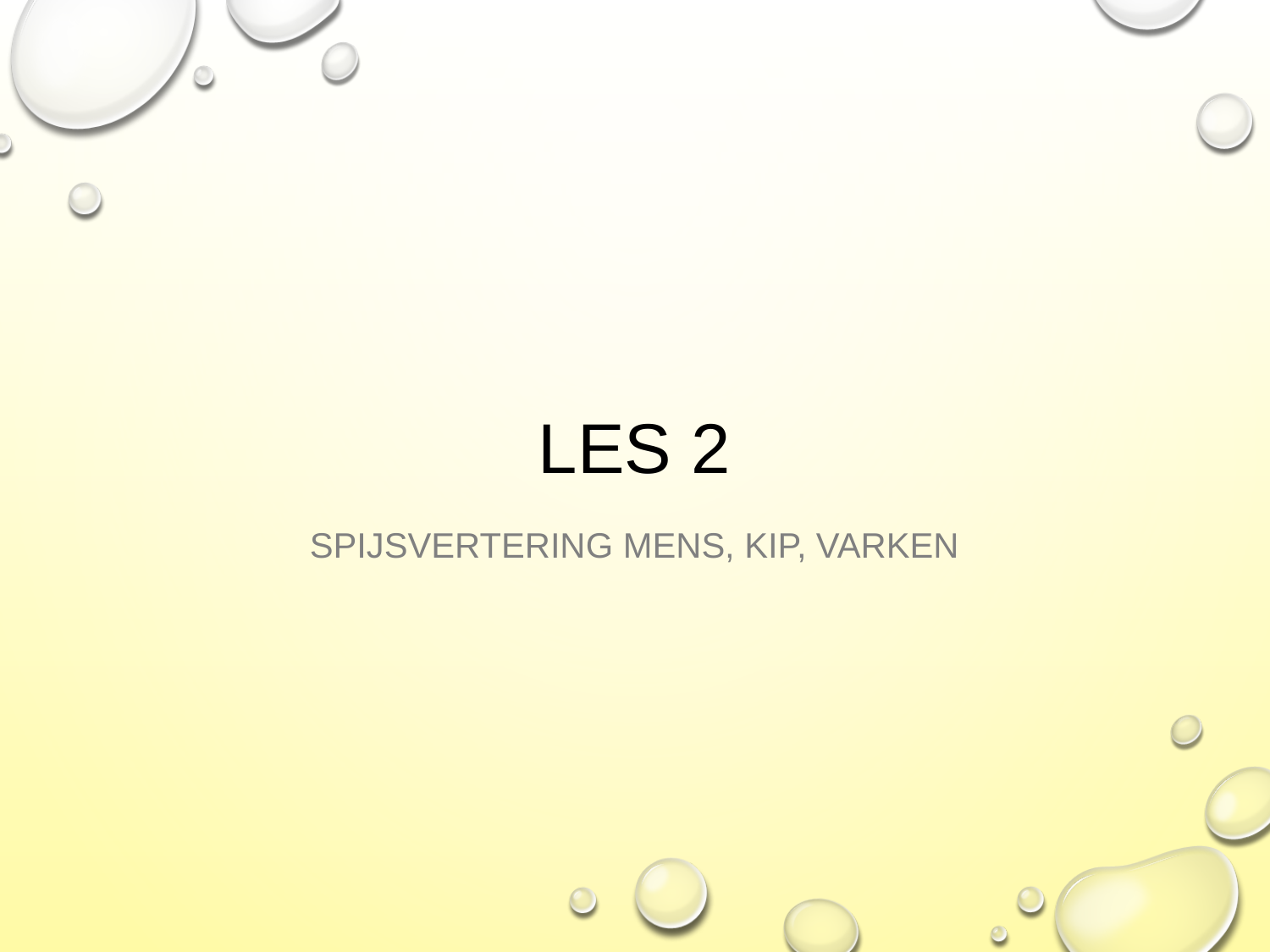

# Les 2
Spijsvertering mens, kip, varken